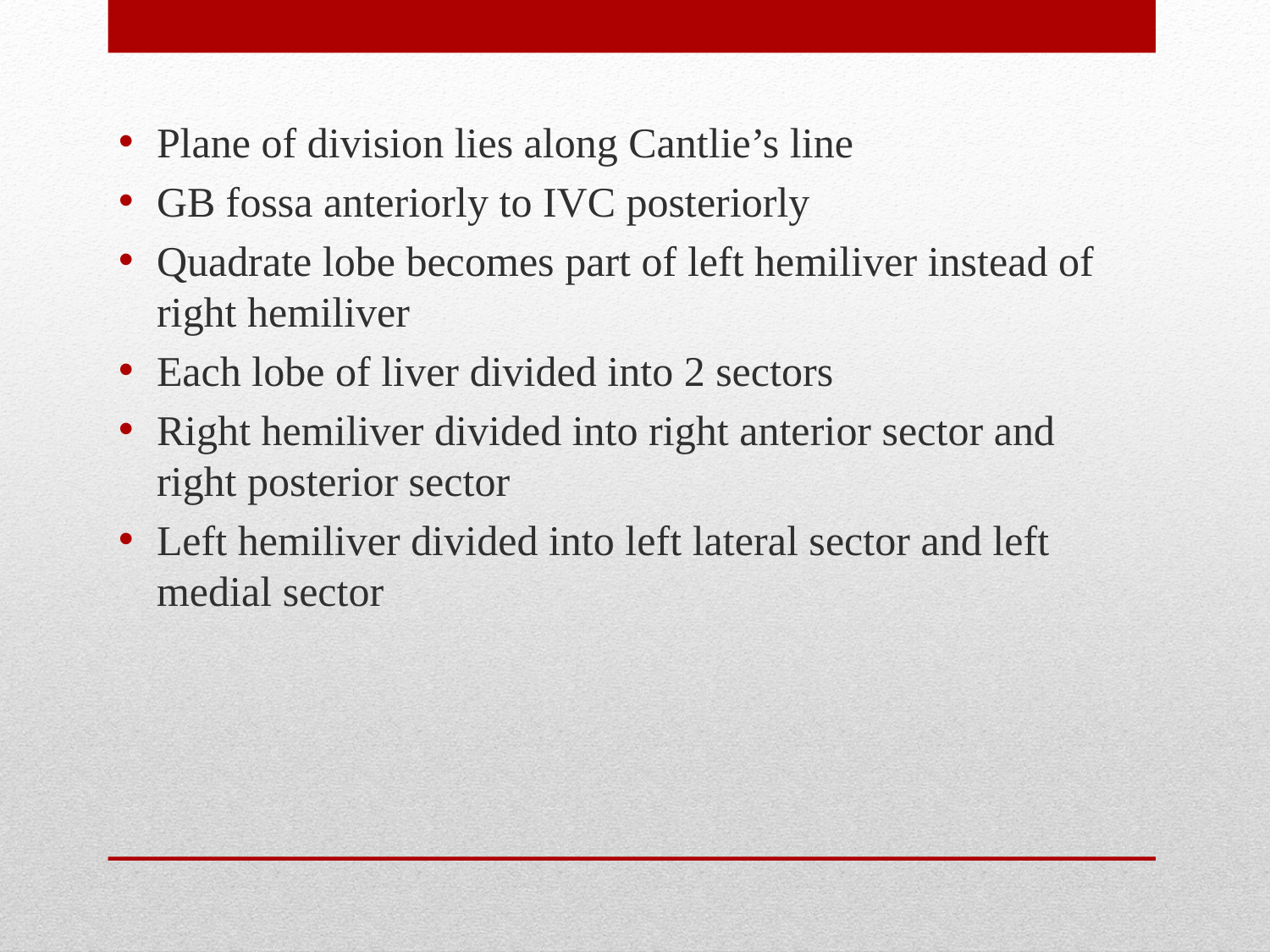

Plane of division lies along Cantlie’s line
GB fossa anteriorly to IVC posteriorly
Quadrate lobe becomes part of left hemiliver instead of right hemiliver
Each lobe of liver divided into 2 sectors
Right hemiliver divided into right anterior sector and right posterior sector
Left hemiliver divided into left lateral sector and left medial sector
#